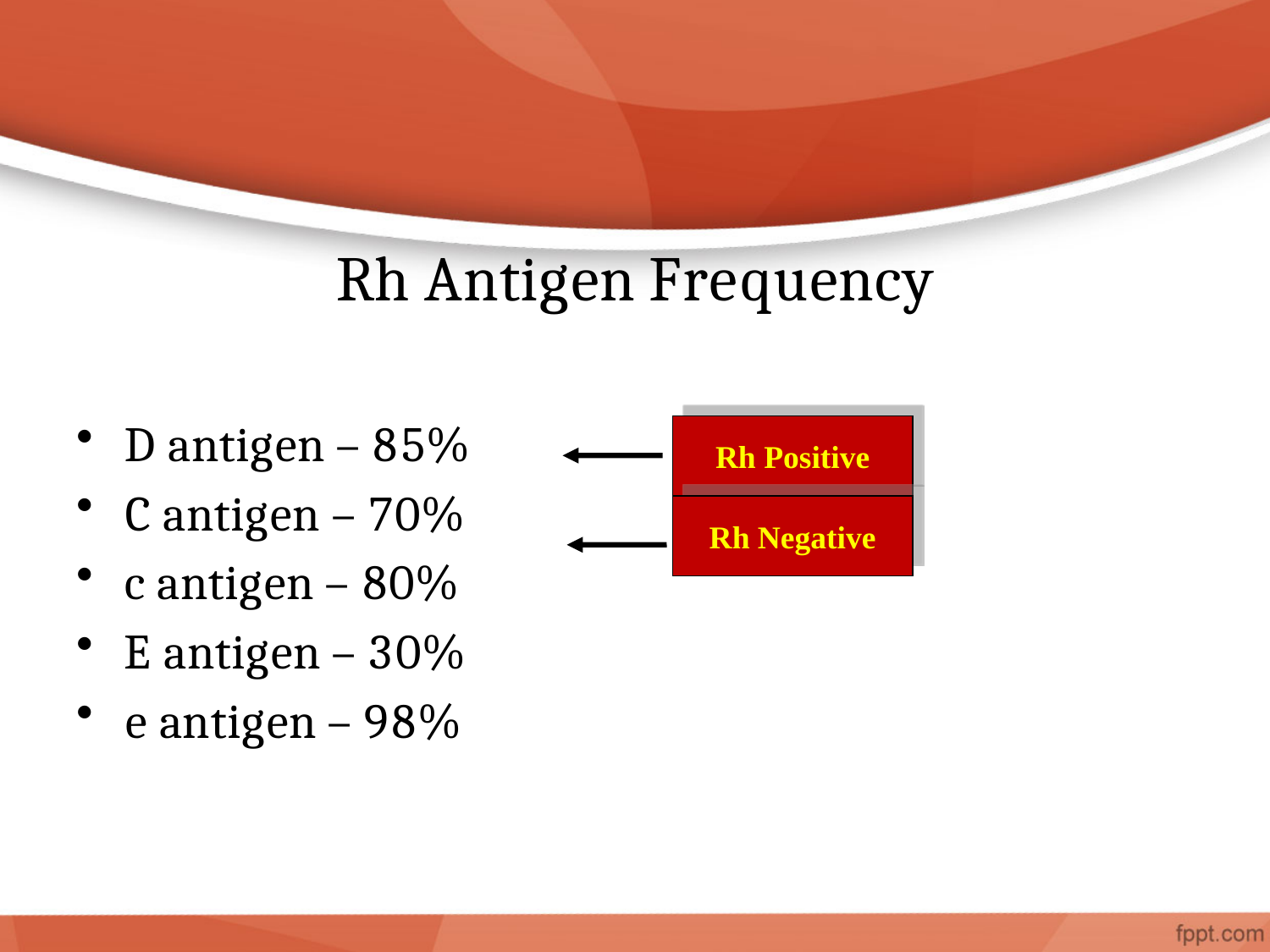

# Rh Antigen Frequency
D antigen – 85%
C antigen – 70%
c antigen – 80%
E antigen – 30%
e antigen – 98%
Rh Positive
Rh Negative